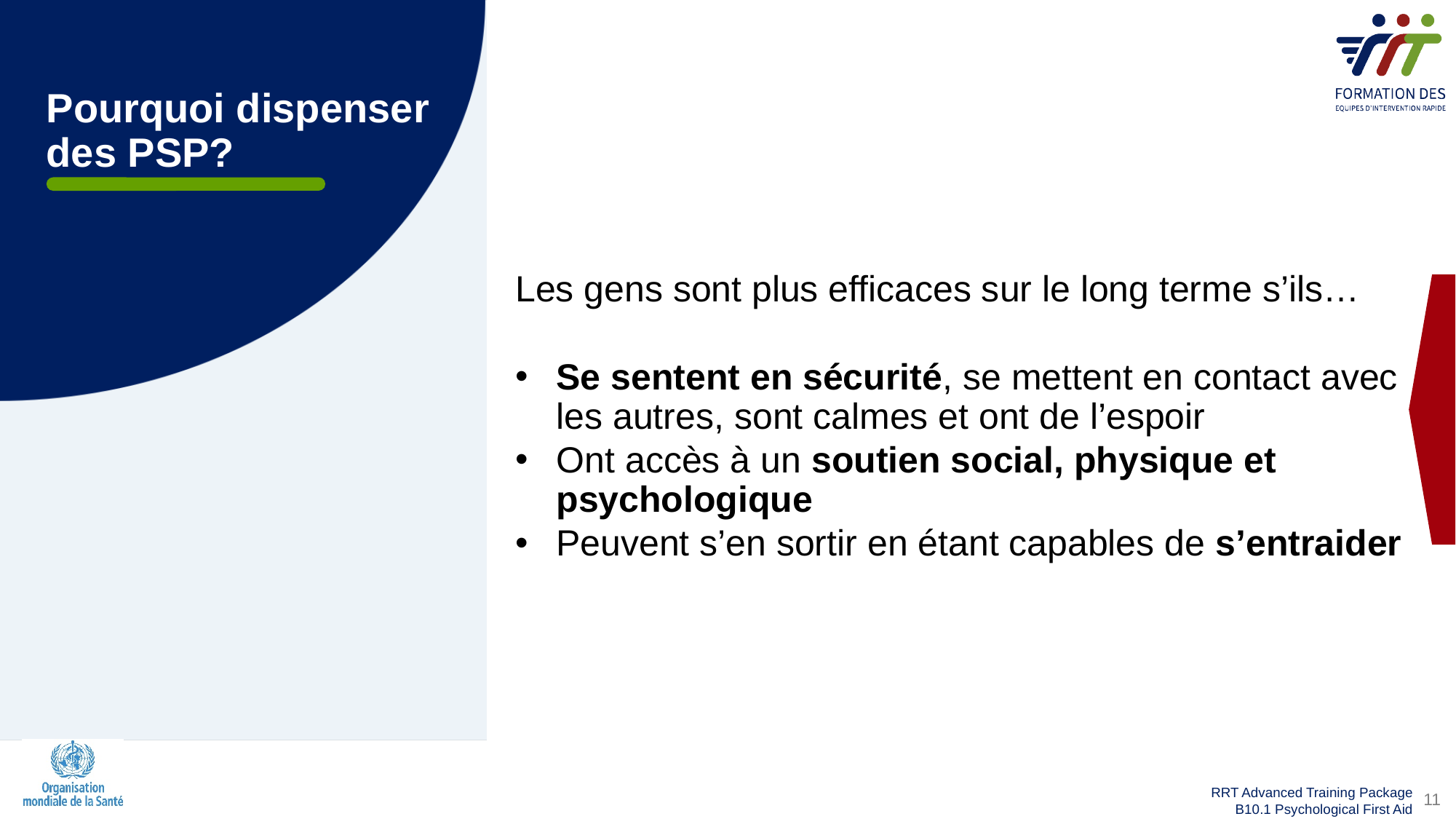

Pourquoi dispenser des PSP?
Les gens sont plus efficaces sur le long terme s’ils…

Se sentent en sécurité, se mettent en contact avec les autres, sont calmes et ont de l’espoir
Ont accès à un soutien social, physique et psychologique
Peuvent s’en sortir en étant capables de s’entraider